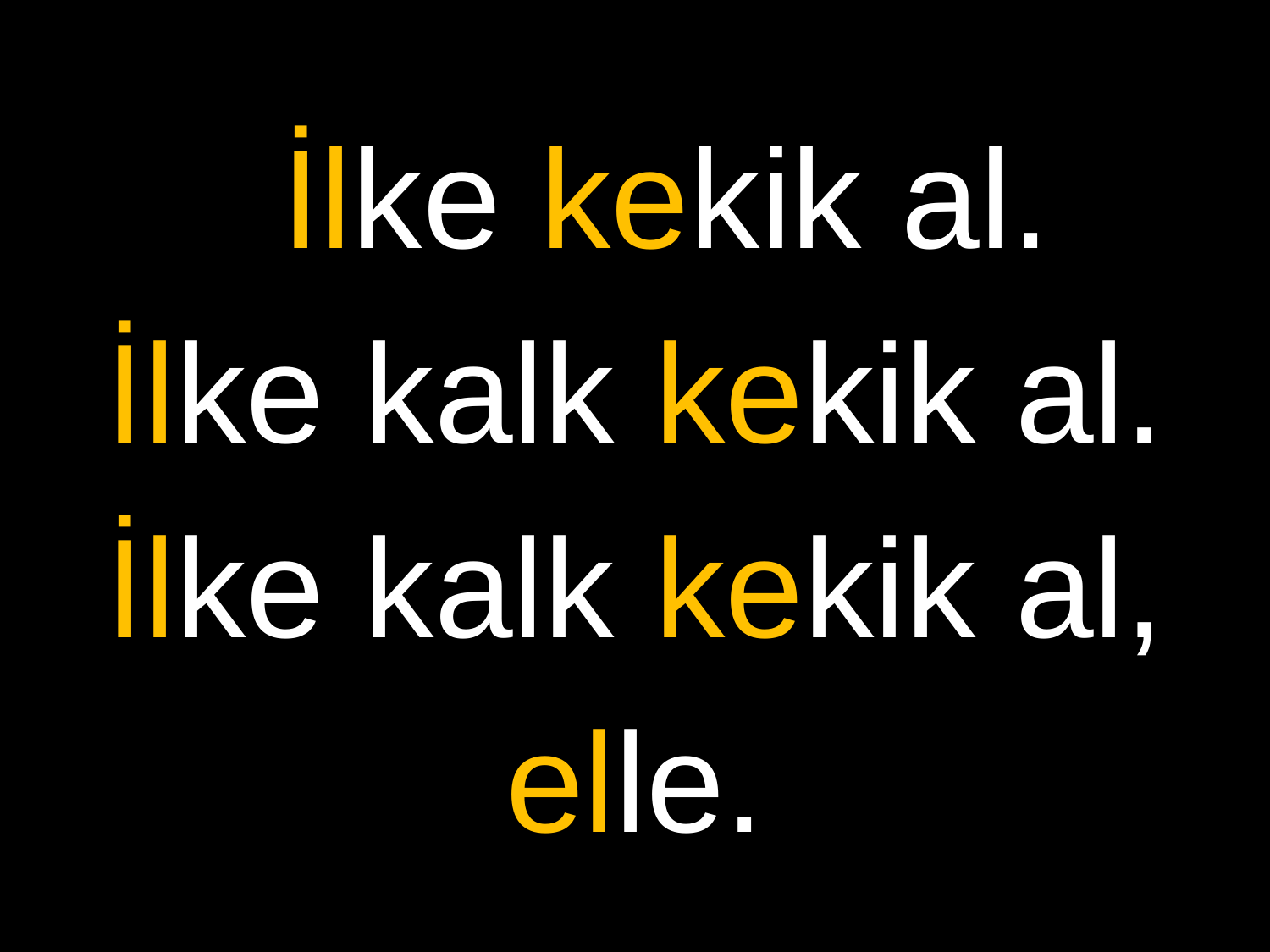

# İlke kekik al. İlke kalk kekik al. İlke kalk kekik al, elle.